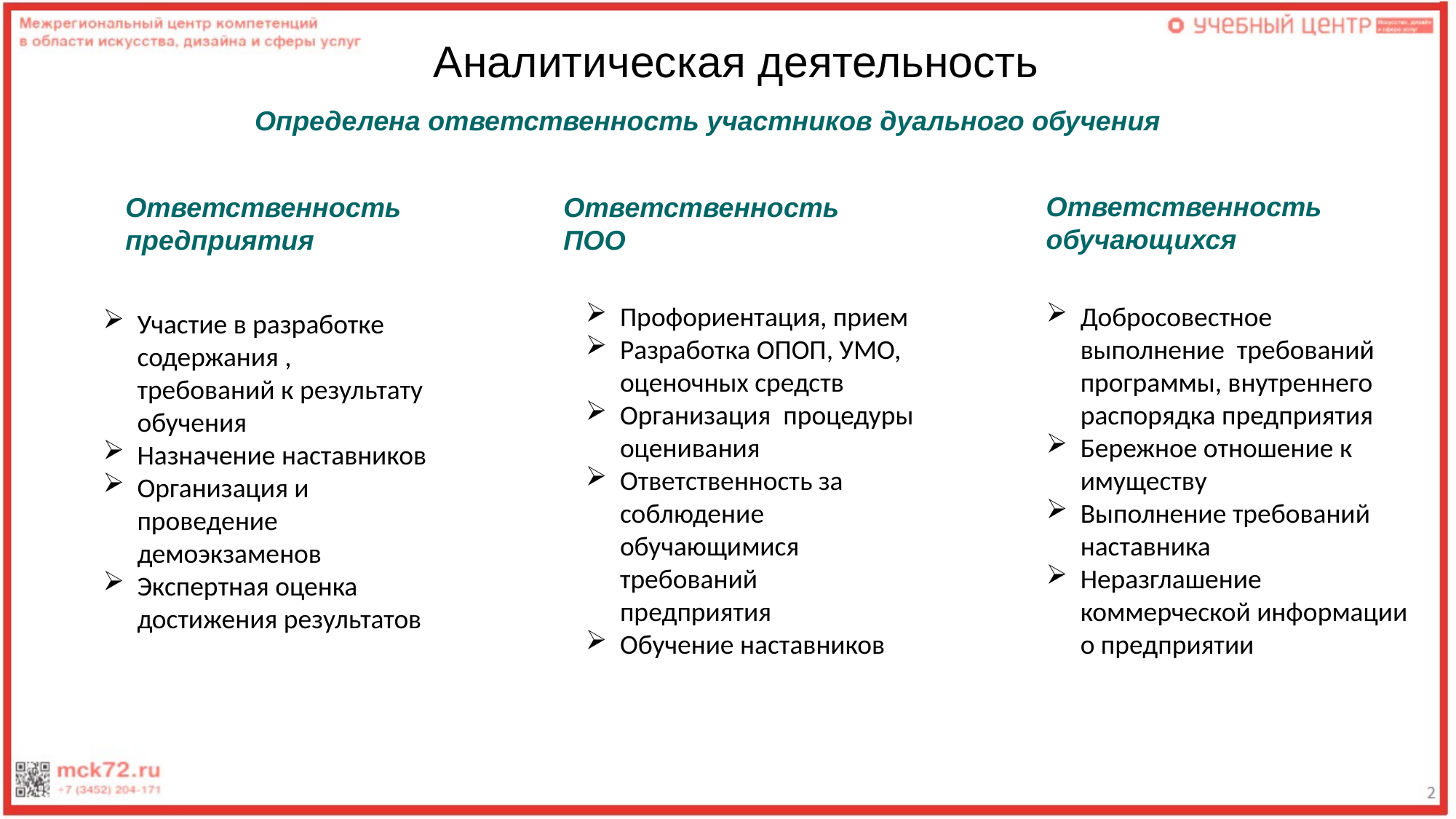

# Аналитическая деятельность
Определена ответственность участников дуального обучения
Ответственность обучающихся
Ответственность предприятия
Ответственность ПОО
Профориентация, прием
Разработка ОПОП, УМО, оценочных средств
Организация  процедуры оценивания
Ответственность за соблюдение обучающимися требований предприятия
Обучение наставников

Добросовестное выполнение  требований программы, внутреннего распорядка предприятия
Бережное отношение к имуществу
Выполнение требований наставника
Неразглашение  коммерческой информации о предприятии

Участие в разработке содержания , требований к результату обучения
Назначение наставников
Организация и проведение демоэкзаменов
Экспертная оценка   достижения результатов